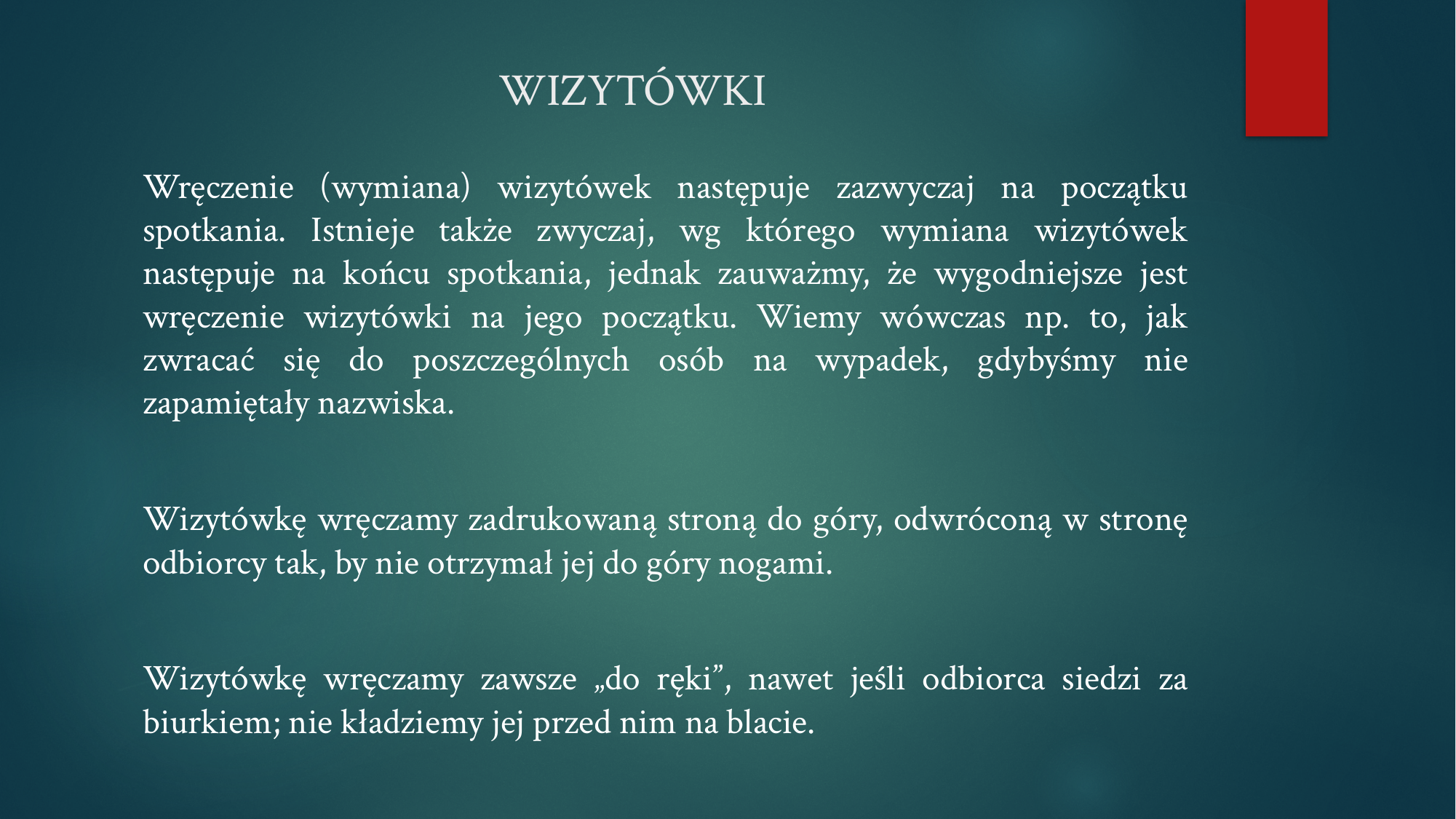

# WIZYTÓWKI

Wręczenie (wymiana) wizytówek następuje zazwyczaj na początku spotkania. Istnieje także zwyczaj, wg którego wymiana wizytówek następuje na końcu spotkania, jednak zauważmy, że wygodniejsze jest wręczenie wizytówki na jego początku. Wiemy wówczas np. to, jak zwracać się do poszczególnych osób na wypadek, gdybyśmy nie zapamiętały nazwiska.

Wizytówkę wręczamy zadrukowaną stroną do góry, odwróconą w stronę odbiorcy tak, by nie otrzymał jej do góry nogami.

Wizytówkę wręczamy zawsze „do ręki”, nawet jeśli odbiorca siedzi za biurkiem; nie kładziemy jej przed nim na blacie.